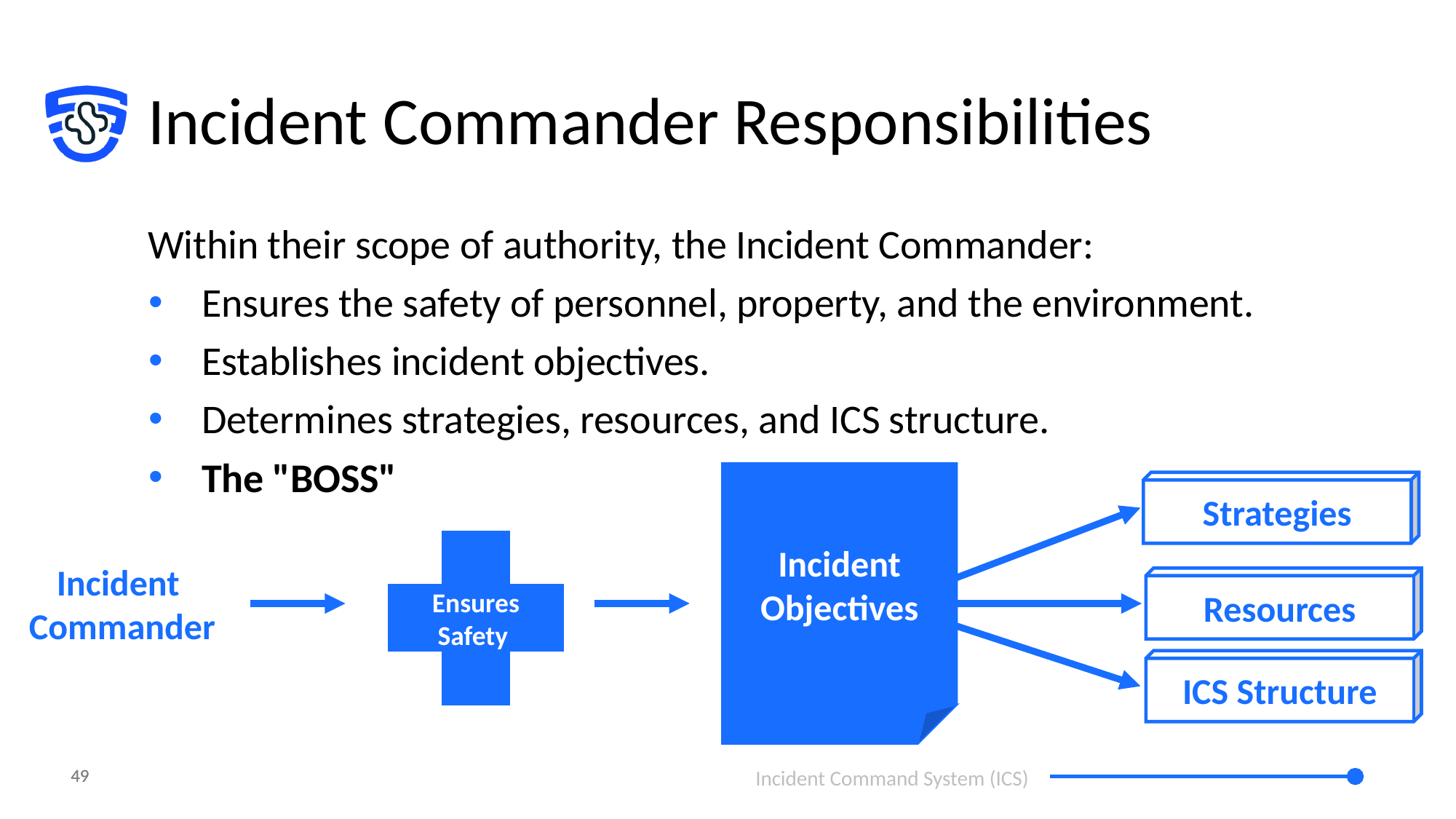

# Incident Commander Responsibilities
Within their scope of authority, the Incident Commander:
Ensures the safety of personnel, property, and the environment.
Establishes incident objectives.
Determines strategies, resources, and ICS structure.
The "BOSS"

Incident
Objectives
Strategies
Ensures Safety
Incident
Commander
Resources
ICS Structure